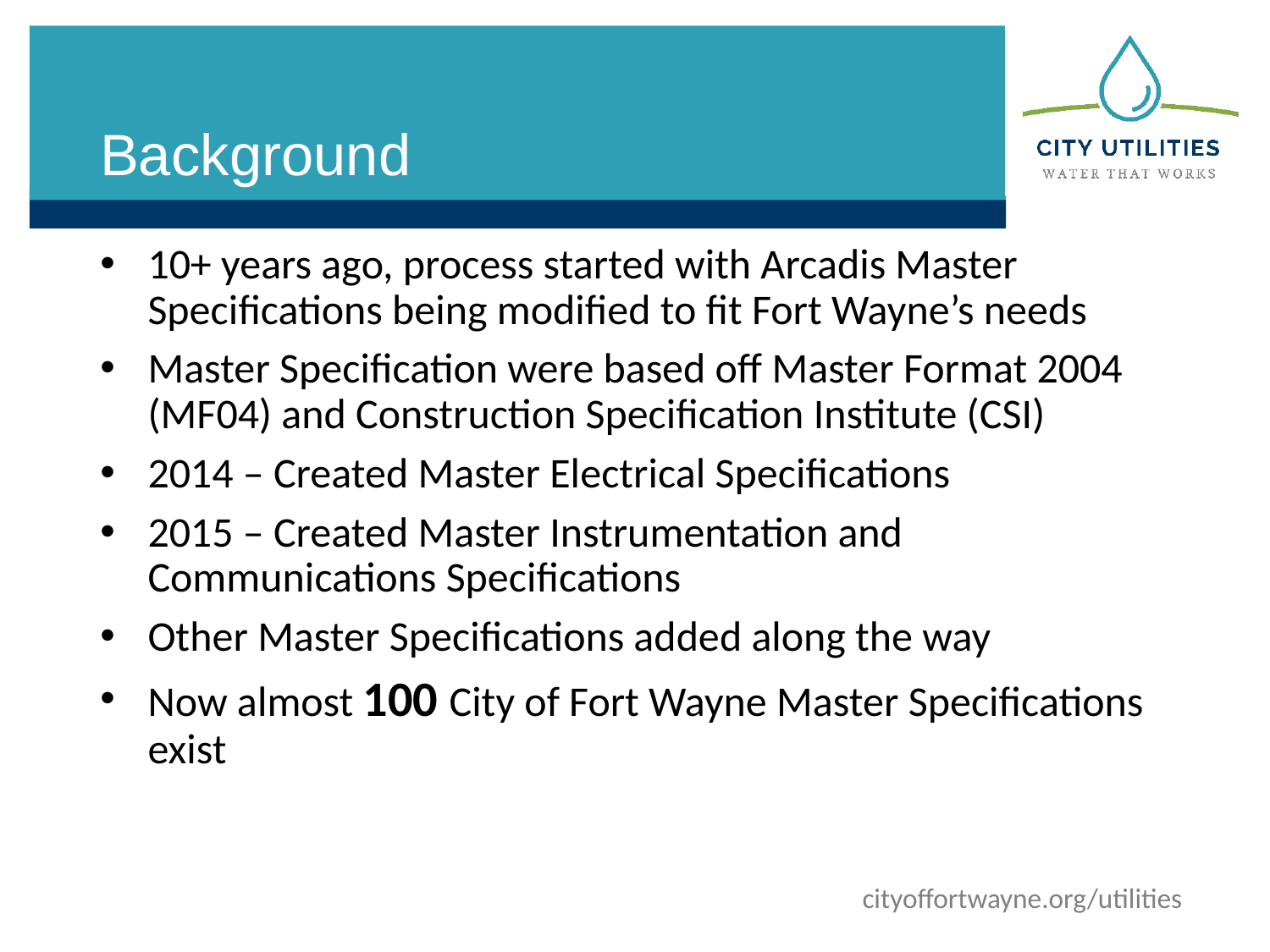

# Background
10+ years ago, process started with Arcadis Master Specifications being modified to fit Fort Wayne’s needs
Master Specification were based off Master Format 2004 (MF04) and Construction Specification Institute (CSI)
2014 – Created Master Electrical Specifications
2015 – Created Master Instrumentation and Communications Specifications
Other Master Specifications added along the way
Now almost 100 City of Fort Wayne Master Specifications exist